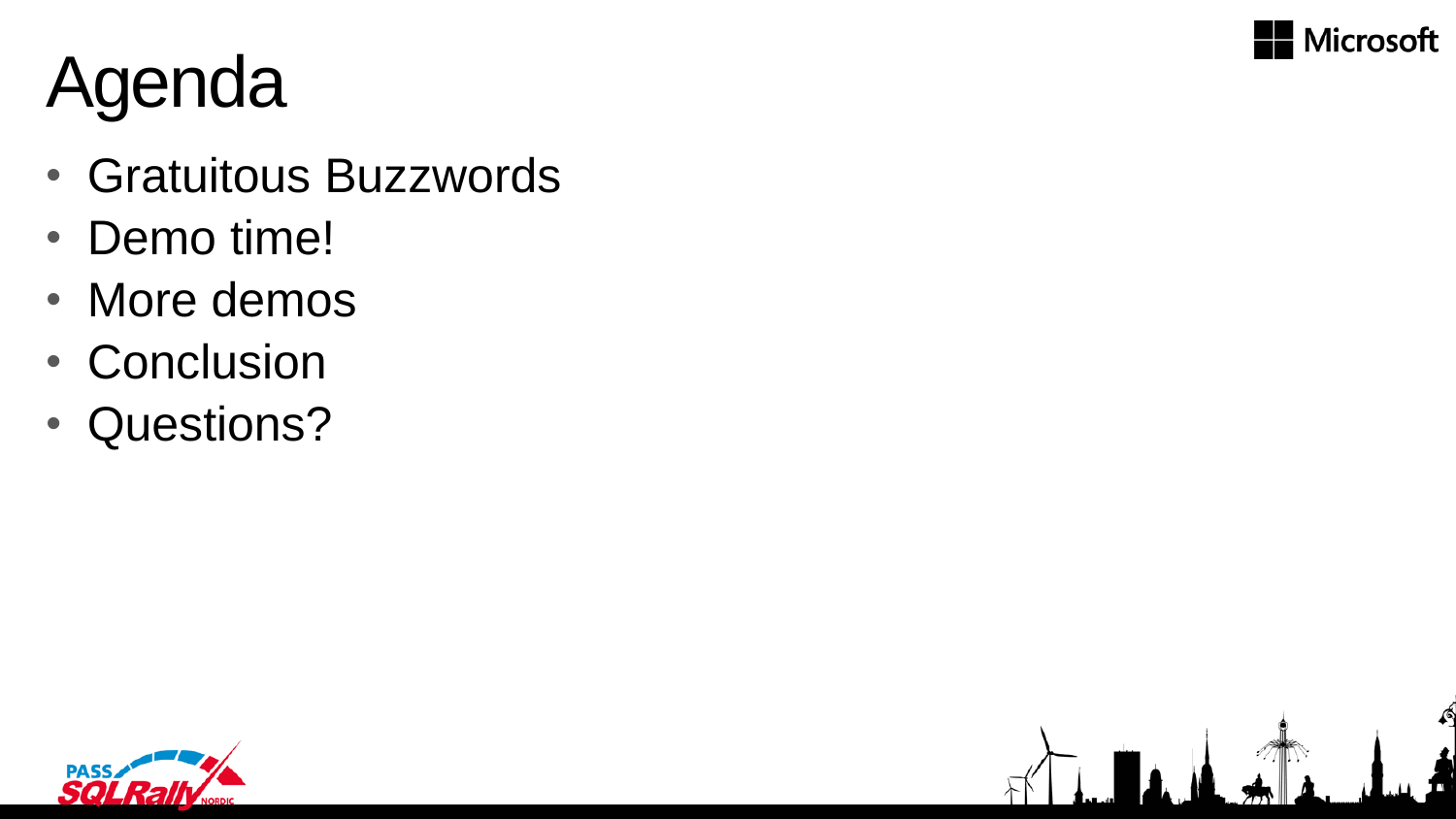

# Agenda
Gratuitous Buzzwords
Demo time!
More demos
Conclusion
Questions?